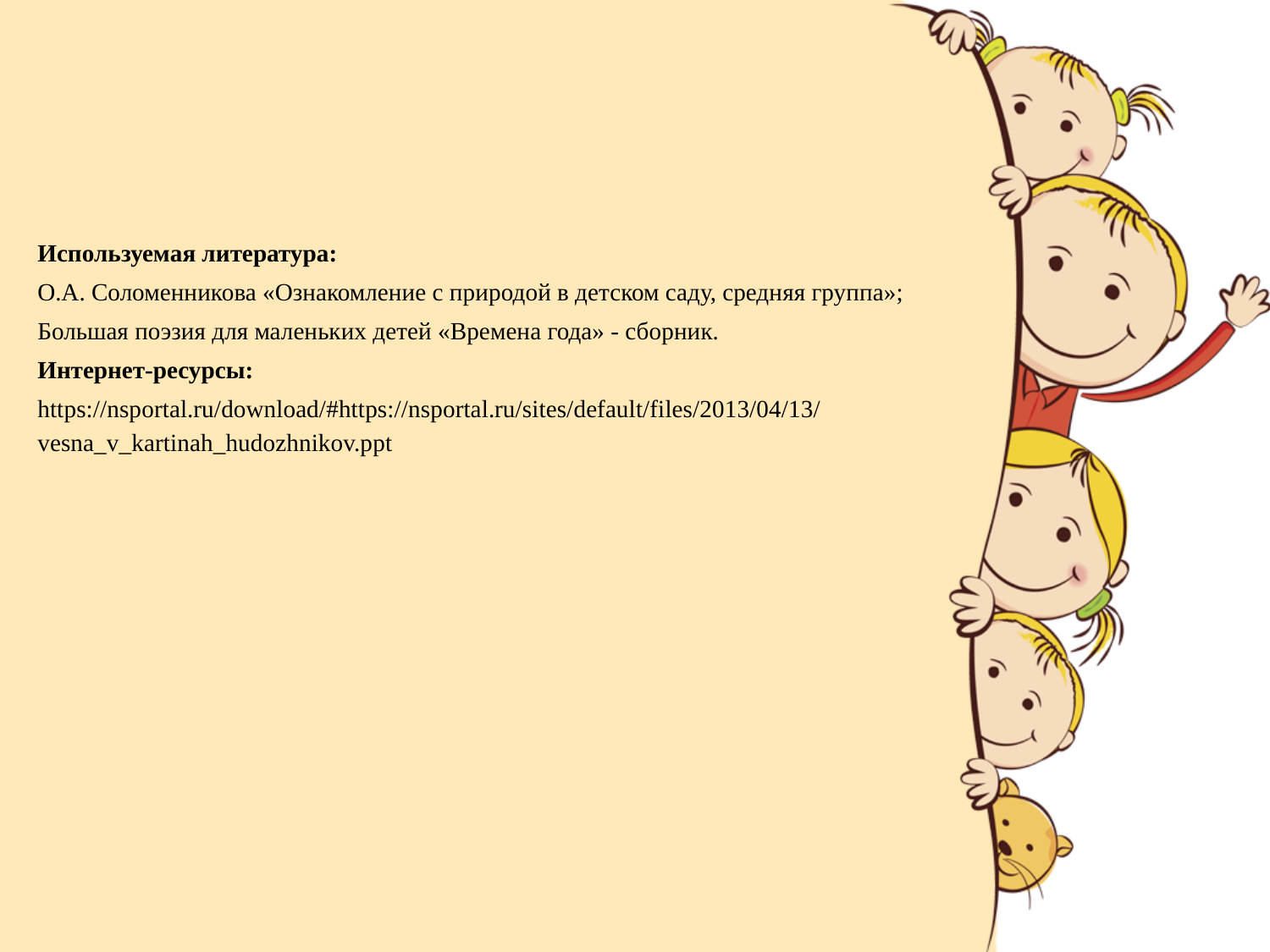

Используемая литература:
О.А. Соломенникова «Ознакомление с природой в детском саду, средняя группа»;
Большая поэзия для маленьких детей «Времена года» - сборник.
Интернет-ресурсы:
https://nsportal.ru/download/#https://nsportal.ru/sites/default/files/2013/04/13/vesna_v_kartinah_hudozhnikov.ppt